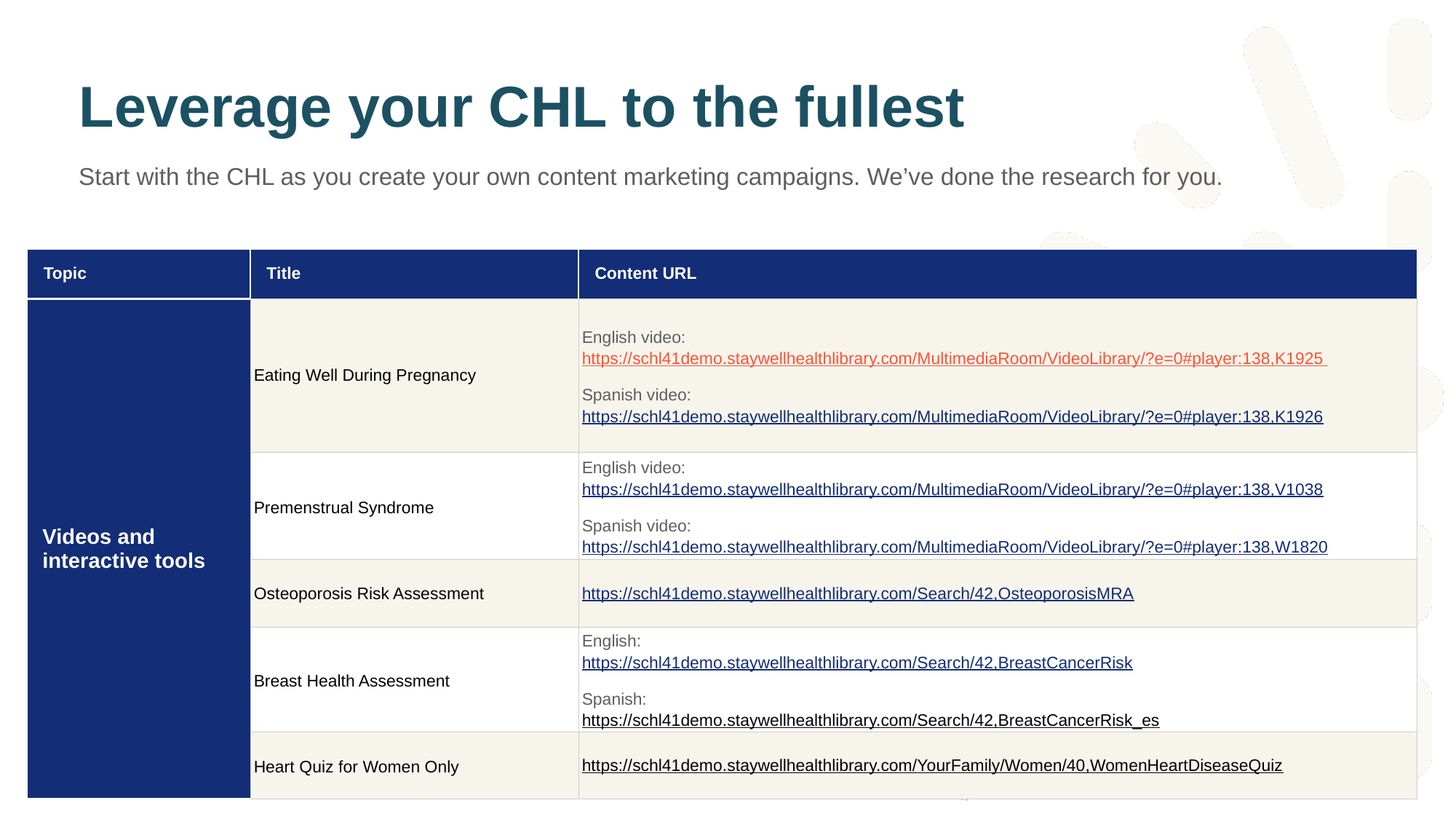

# Leverage your CHL to the fullest
Start with the CHL as you create your own content marketing campaigns. We’ve done the research for you.
| Topic | Title | Content URL |
| --- | --- | --- |
| Videos and interactive tools | Eating Well During Pregnancy | English video: https://schl41demo.staywellhealthlibrary.com/MultimediaRoom/VideoLibrary/?e=0#player:138,K1925 Spanish video: https://schl41demo.staywellhealthlibrary.com/MultimediaRoom/VideoLibrary/?e=0#player:138,K1926 |
|  | Premenstrual Syndrome | English video: https://schl41demo.staywellhealthlibrary.com/MultimediaRoom/VideoLibrary/?e=0#player:138,V1038 Spanish video: https://schl41demo.staywellhealthlibrary.com/MultimediaRoom/VideoLibrary/?e=0#player:138,W1820 |
|  | Osteoporosis Risk Assessment | https://schl41demo.staywellhealthlibrary.com/Search/42,OsteoporosisMRA |
|  | Breast Health Assessment | English: https://schl41demo.staywellhealthlibrary.com/Search/42,BreastCancerRisk Spanish: https://schl41demo.staywellhealthlibrary.com/Search/42,BreastCancerRisk\_es |
|  | Heart Quiz for Women Only | https://schl41demo.staywellhealthlibrary.com/YourFamily/Women/40,WomenHeartDiseaseQuiz |